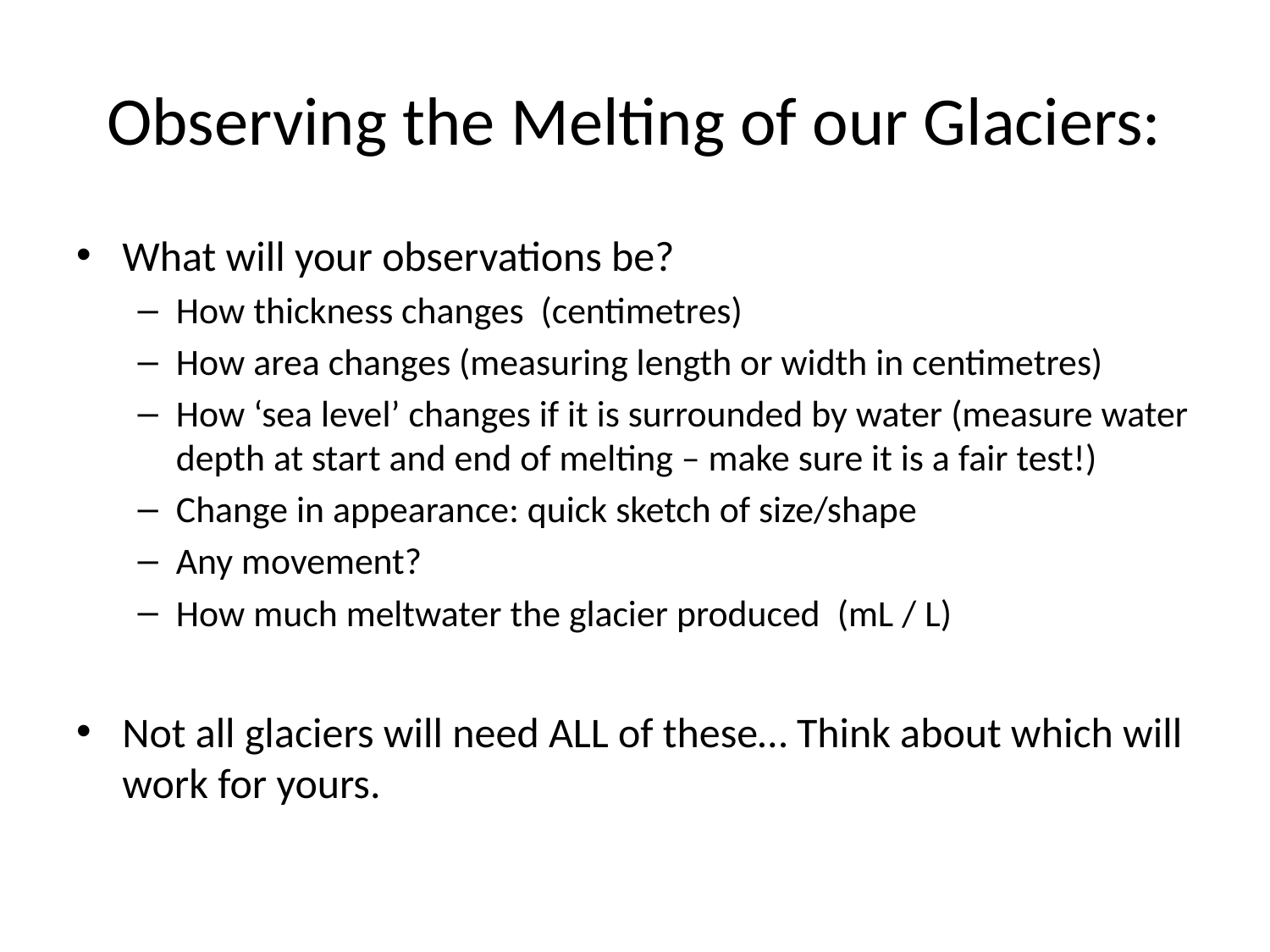

# Observing the Melting of our Glaciers:
What will your observations be?
How thickness changes  (centimetres)
How area changes (measuring length or width in centimetres)
How ‘sea level’ changes if it is surrounded by water (measure water depth at start and end of melting – make sure it is a fair test!)
Change in appearance: quick sketch of size/shape
Any movement?
How much meltwater the glacier produced  (mL / L)

Not all glaciers will need ALL of these… Think about which will work for yours.